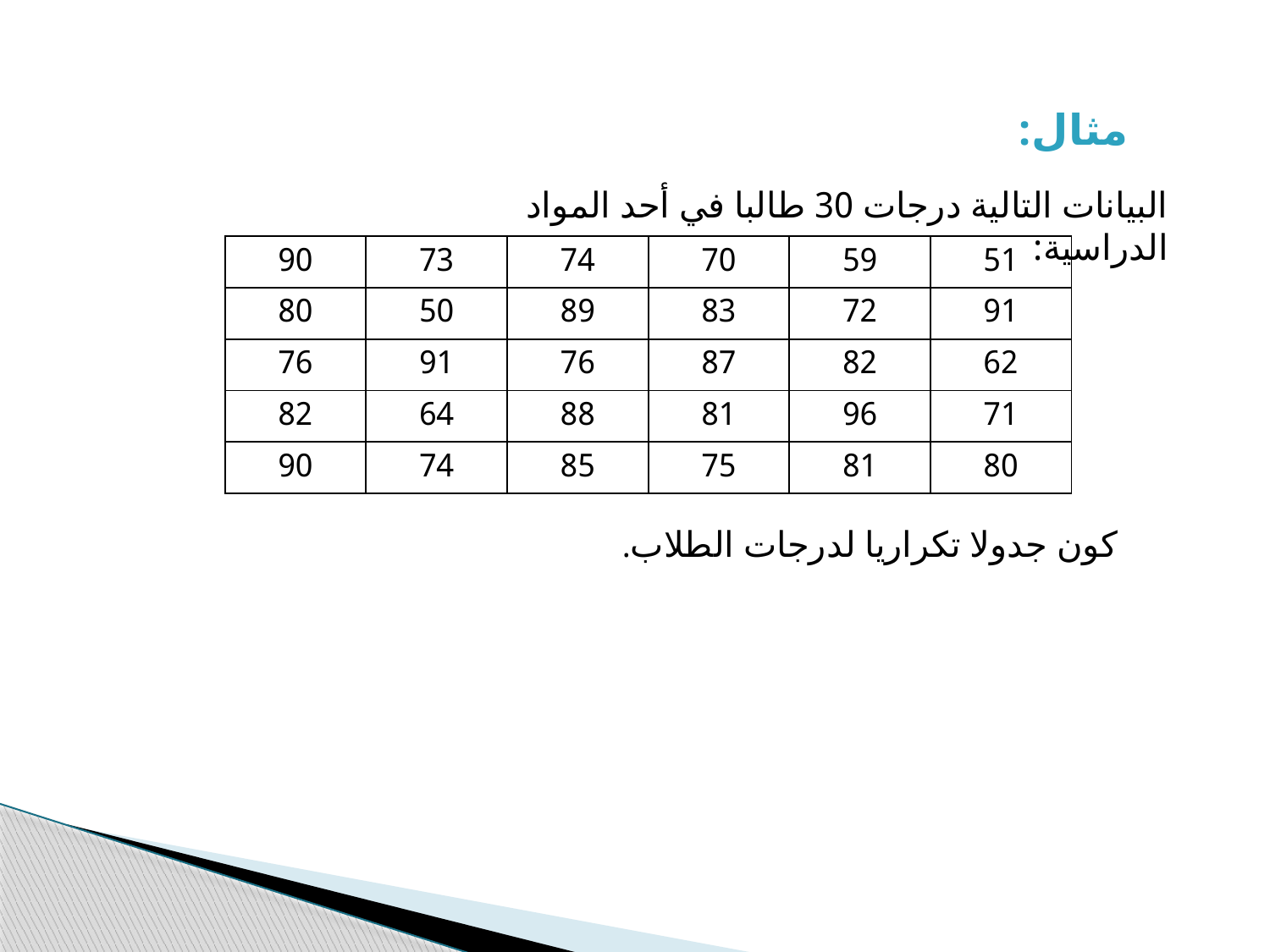

مثال:
البيانات التالية درجات 30 طالبا في أحد المواد الدراسية:
| 90 | 73 | 74 | 70 | 59 | 51 |
| --- | --- | --- | --- | --- | --- |
| 80 | 50 | 89 | 83 | 72 | 91 |
| 76 | 91 | 76 | 87 | 82 | 62 |
| 82 | 64 | 88 | 81 | 96 | 71 |
| 90 | 74 | 85 | 75 | 81 | 80 |
كون جدولا تكراريا لدرجات الطلاب.